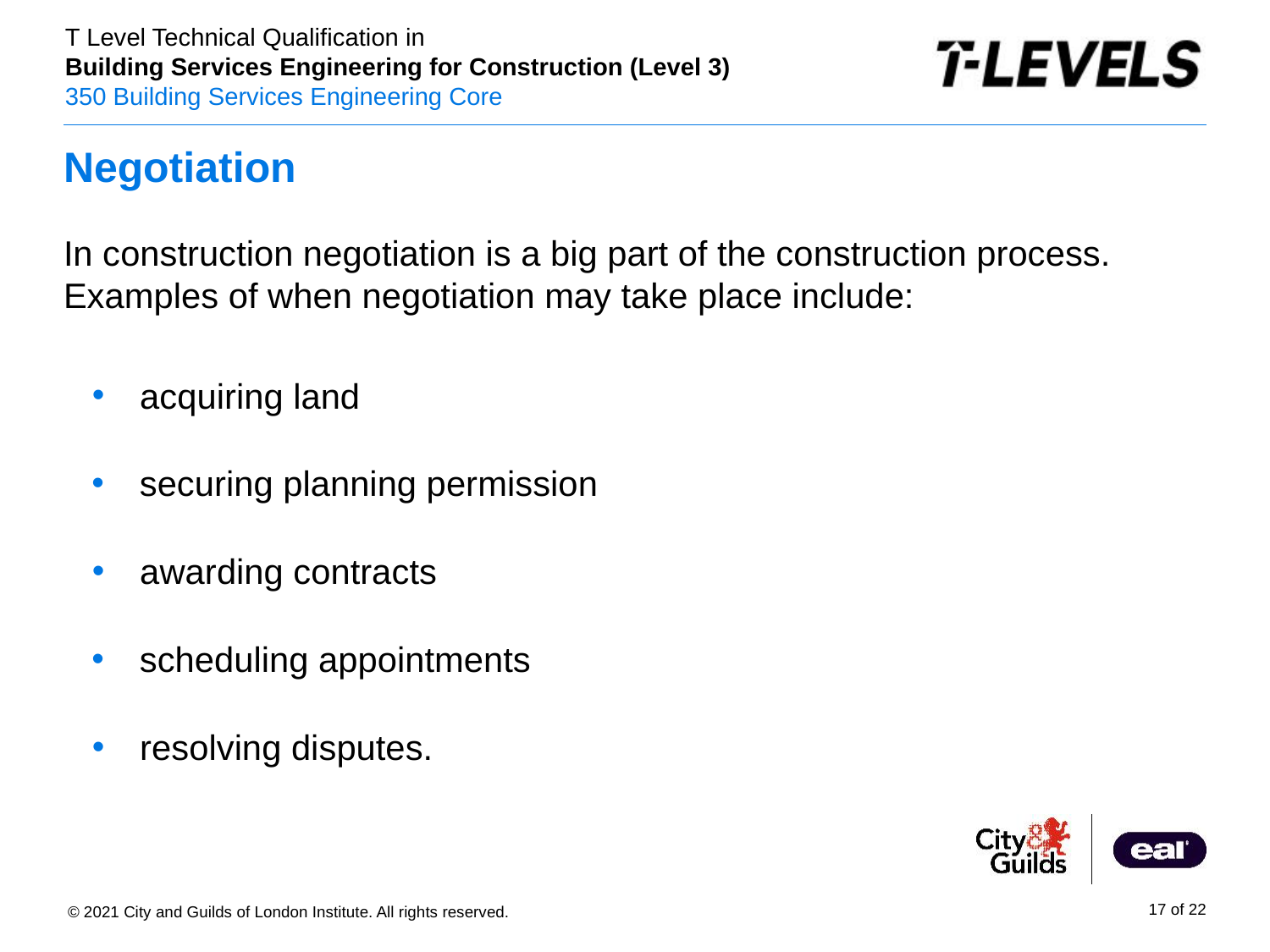

# Negotiation
In construction negotiation is a big part of the construction process. Examples of when negotiation may take place include:

acquiring land
securing planning permission
awarding contracts
scheduling appointments
resolving disputes.